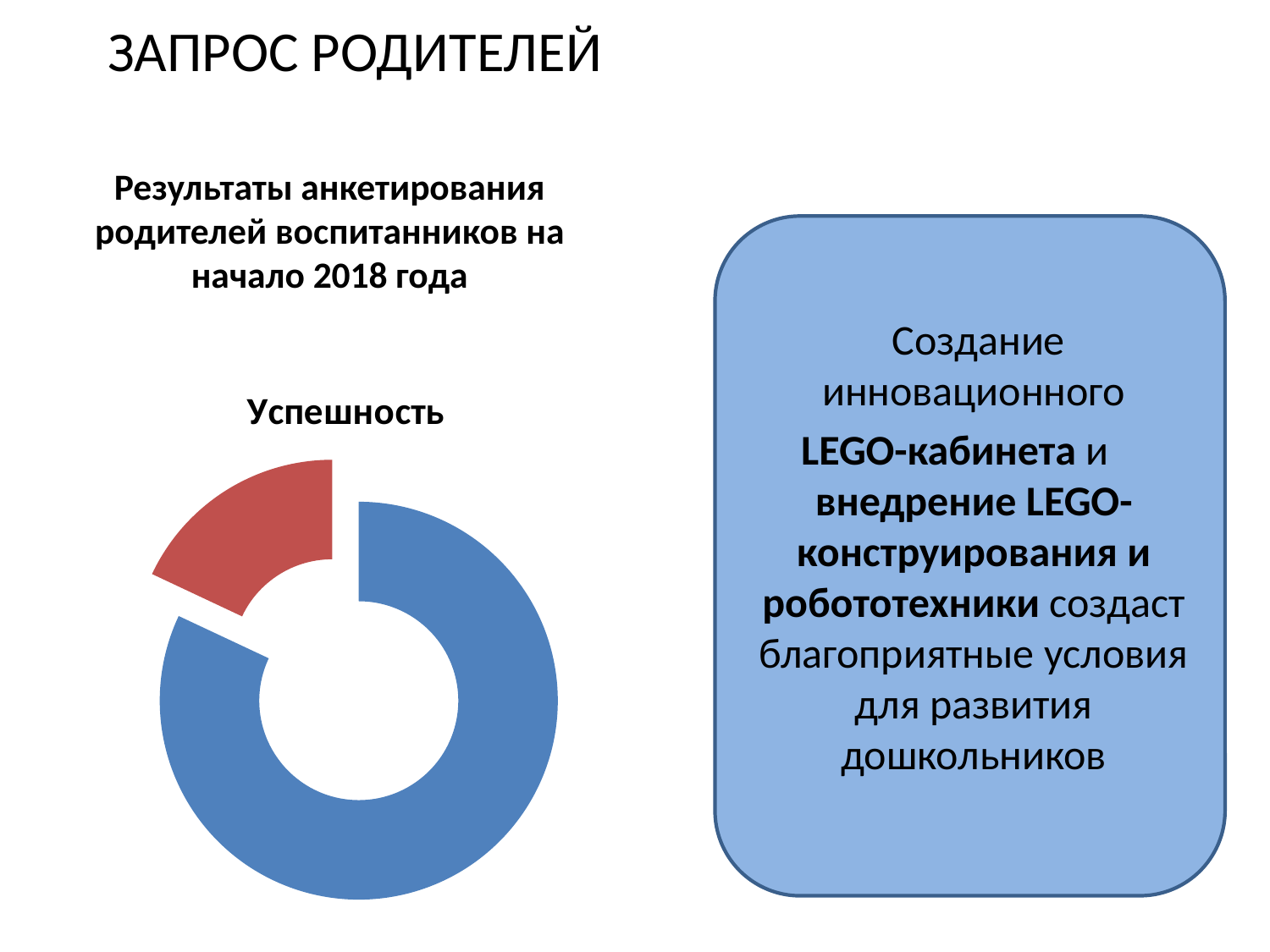

# ЗАПРОС РОДИТЕЛЕЙ
Результаты анкетирования родителей воспитанников на начало 2018 года

      Создание инновационного
 LEGO-кабинета и внедрение LEGO-конструирования и робототехники создаст благоприятные условия для развития дошкольников

### Chart:

| Category | Успешность |
|---|---|
|  | 82.0 |
|  | 18.0 |